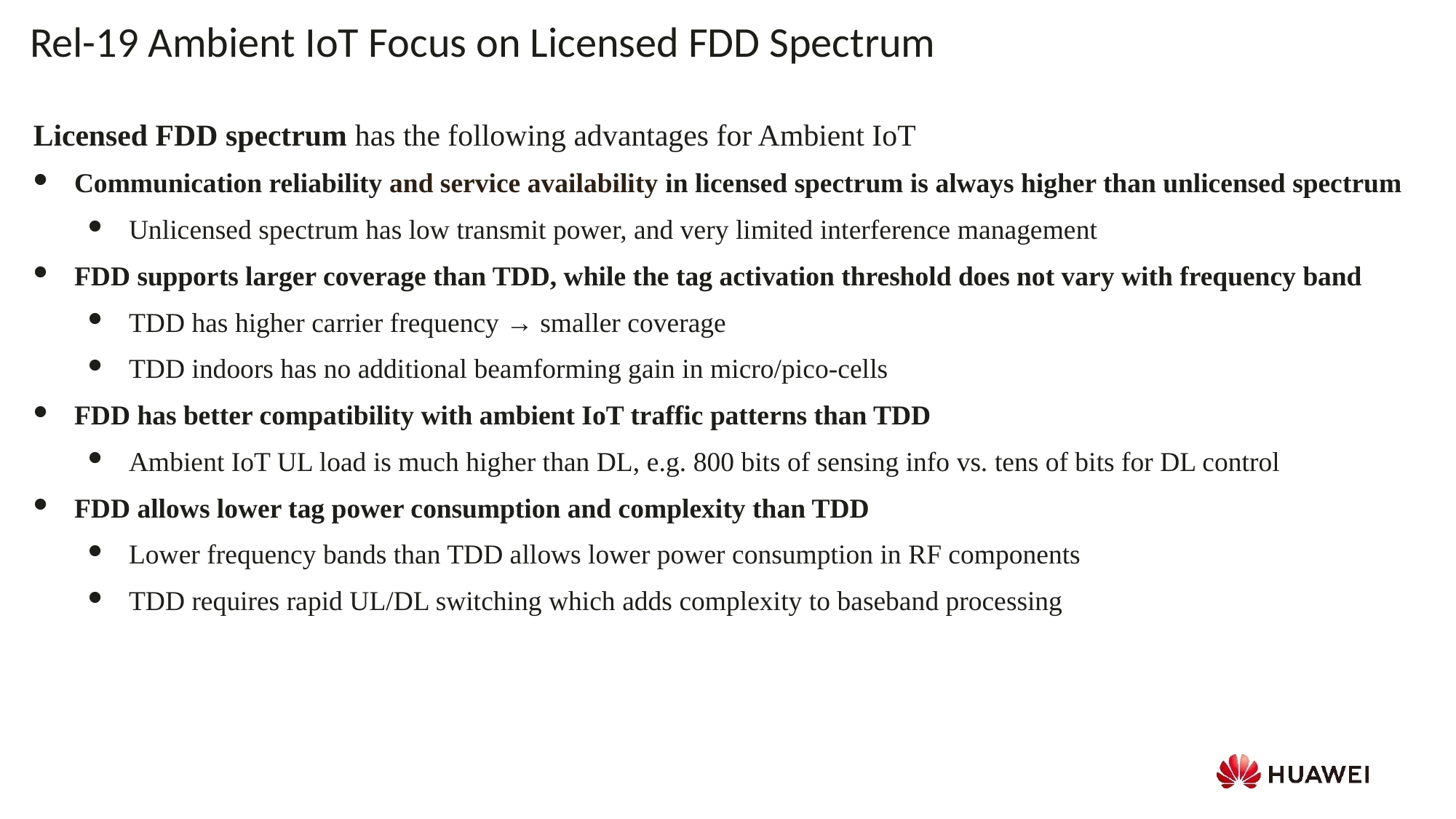

Rel-19 Ambient IoT Focus on Licensed FDD Spectrum
Licensed FDD spectrum has the following advantages for Ambient IoT
Communication reliability and service availability in licensed spectrum is always higher than unlicensed spectrum
Unlicensed spectrum has low transmit power, and very limited interference management
FDD supports larger coverage than TDD, while the tag activation threshold does not vary with frequency band
TDD has higher carrier frequency → smaller coverage
TDD indoors has no additional beamforming gain in micro/pico-cells
FDD has better compatibility with ambient IoT traffic patterns than TDD
Ambient IoT UL load is much higher than DL, e.g. 800 bits of sensing info vs. tens of bits for DL control
FDD allows lower tag power consumption and complexity than TDD
Lower frequency bands than TDD allows lower power consumption in RF components
TDD requires rapid UL/DL switching which adds complexity to baseband processing